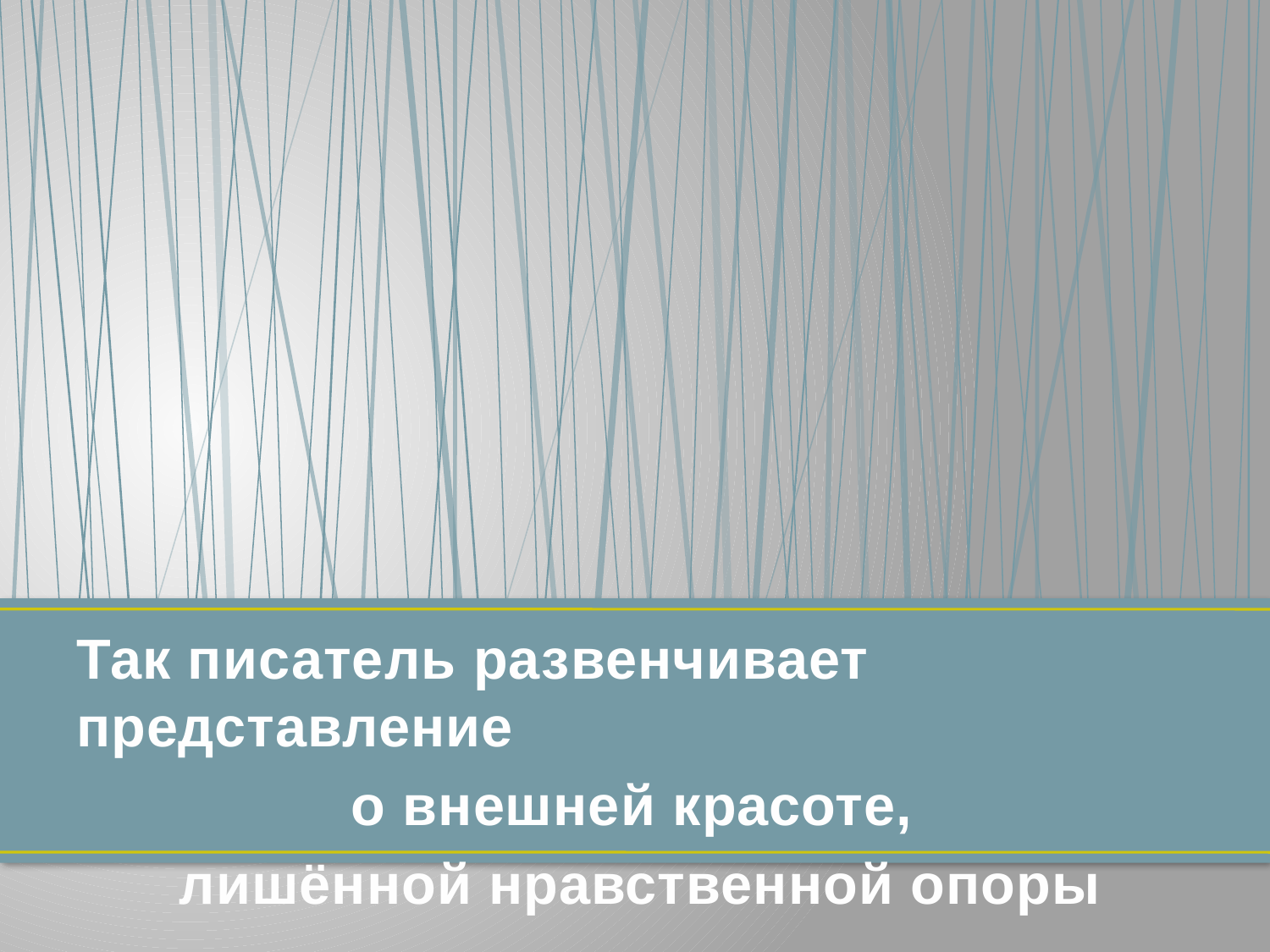

Так писатель развенчивает представление
о внешней красоте,
лишённой нравственной опоры